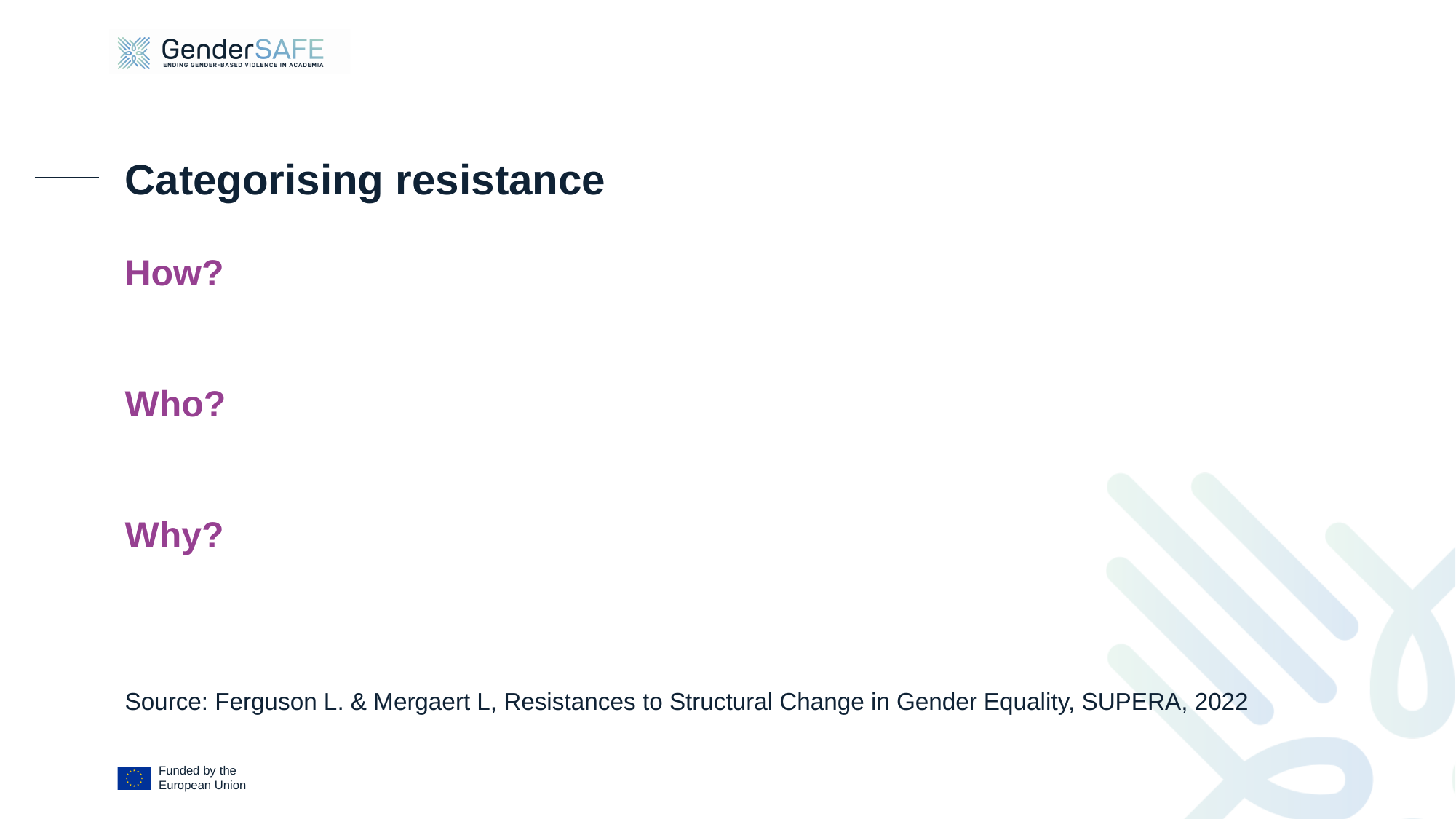

# Categorising resistance
How?

Who?

Why?

Source: Ferguson L. & Mergaert L, Resistances to Structural Change in Gender Equality, SUPERA, 2022